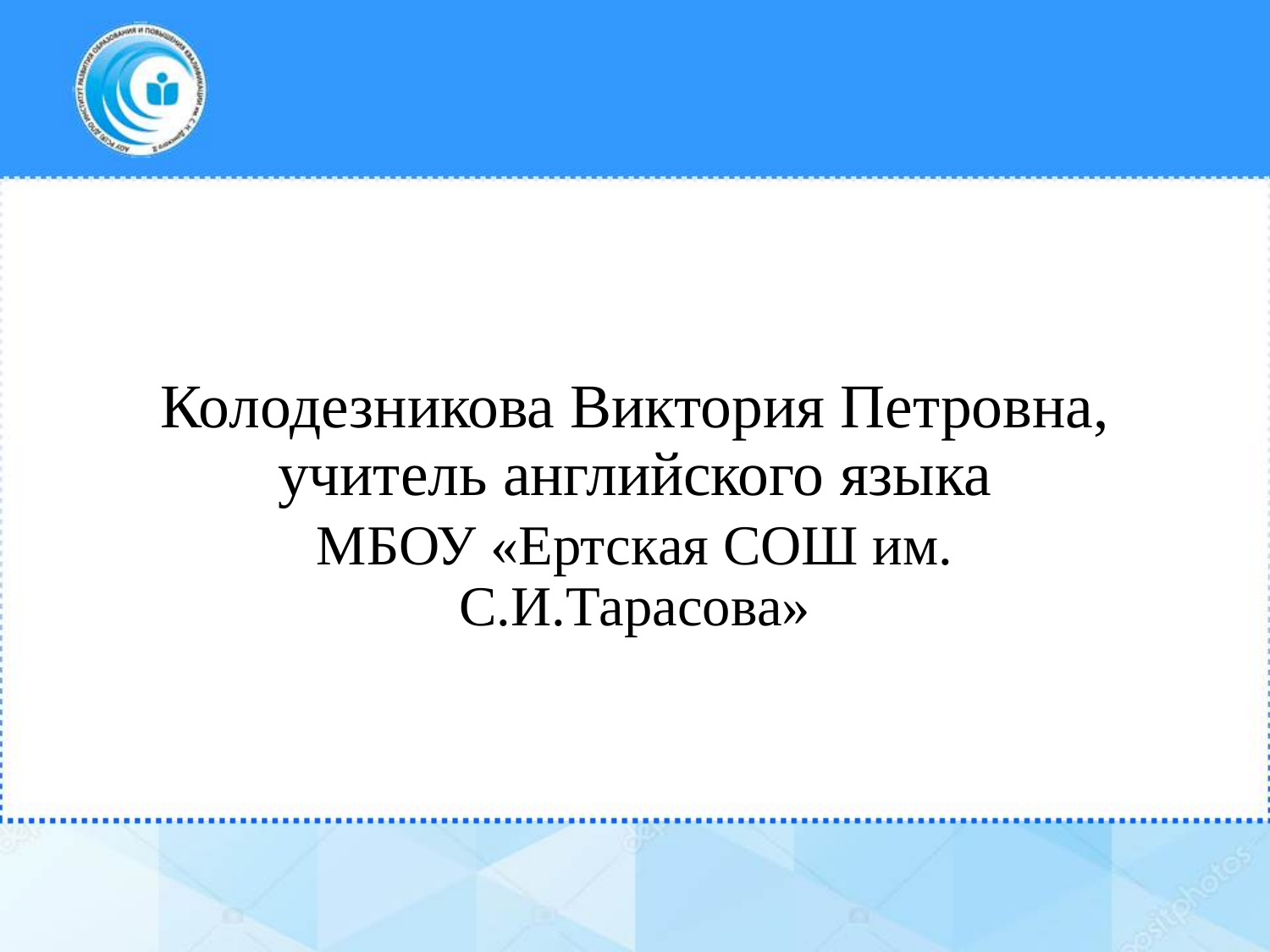

# Колодезникова Виктория Петровна, учитель английского языка
МБОУ «Ертская СОШ им. С.И.Тарасова»